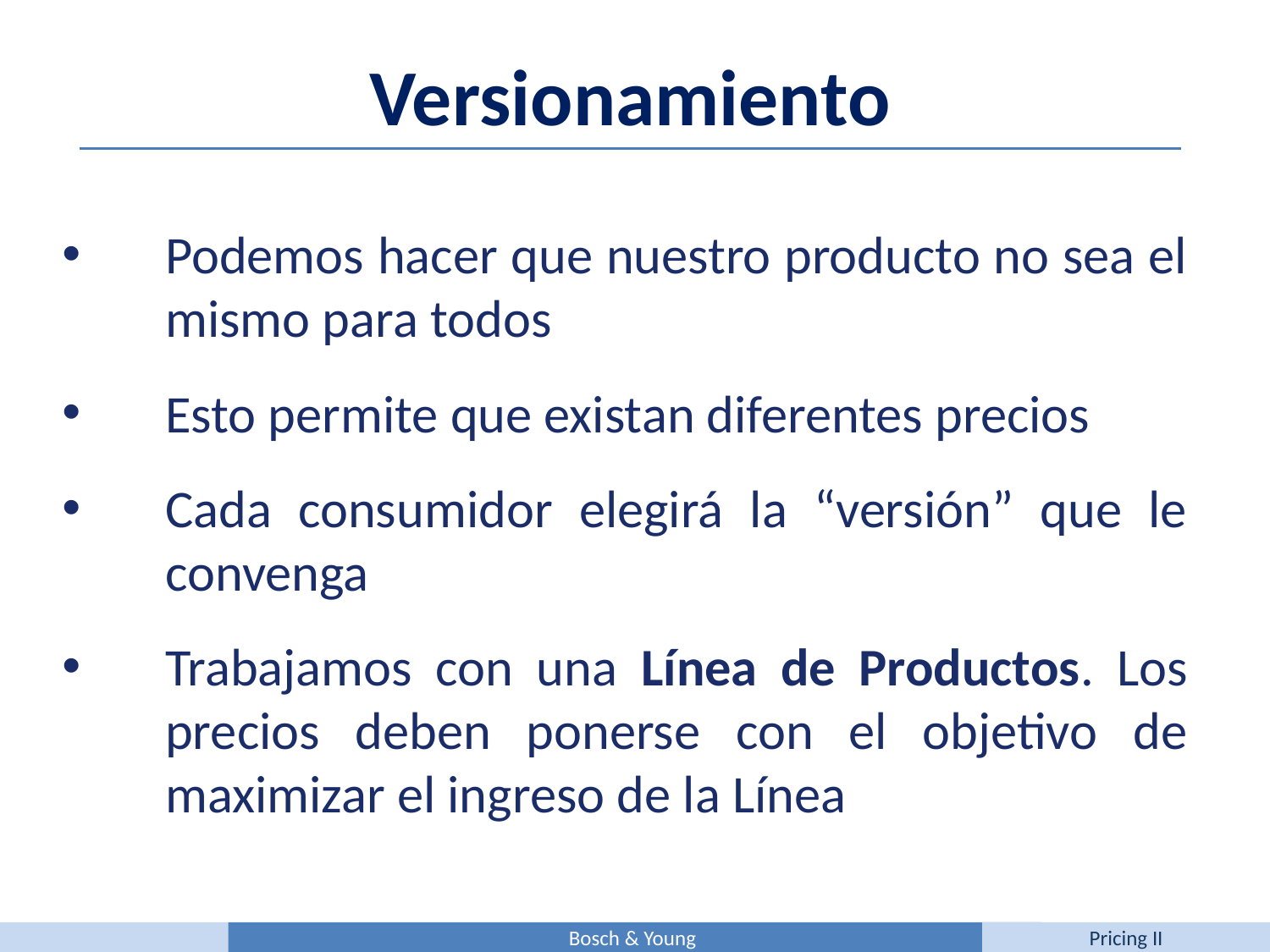

Versionamiento
Podemos hacer que nuestro producto no sea el mismo para todos

Esto permite que existan diferentes precios

Cada consumidor elegirá la “versión” que le convenga

Trabajamos con una Línea de Productos. Los precios deben ponerse con el objetivo de maximizar el ingreso de la Línea

Bosch & Young
Pricing II